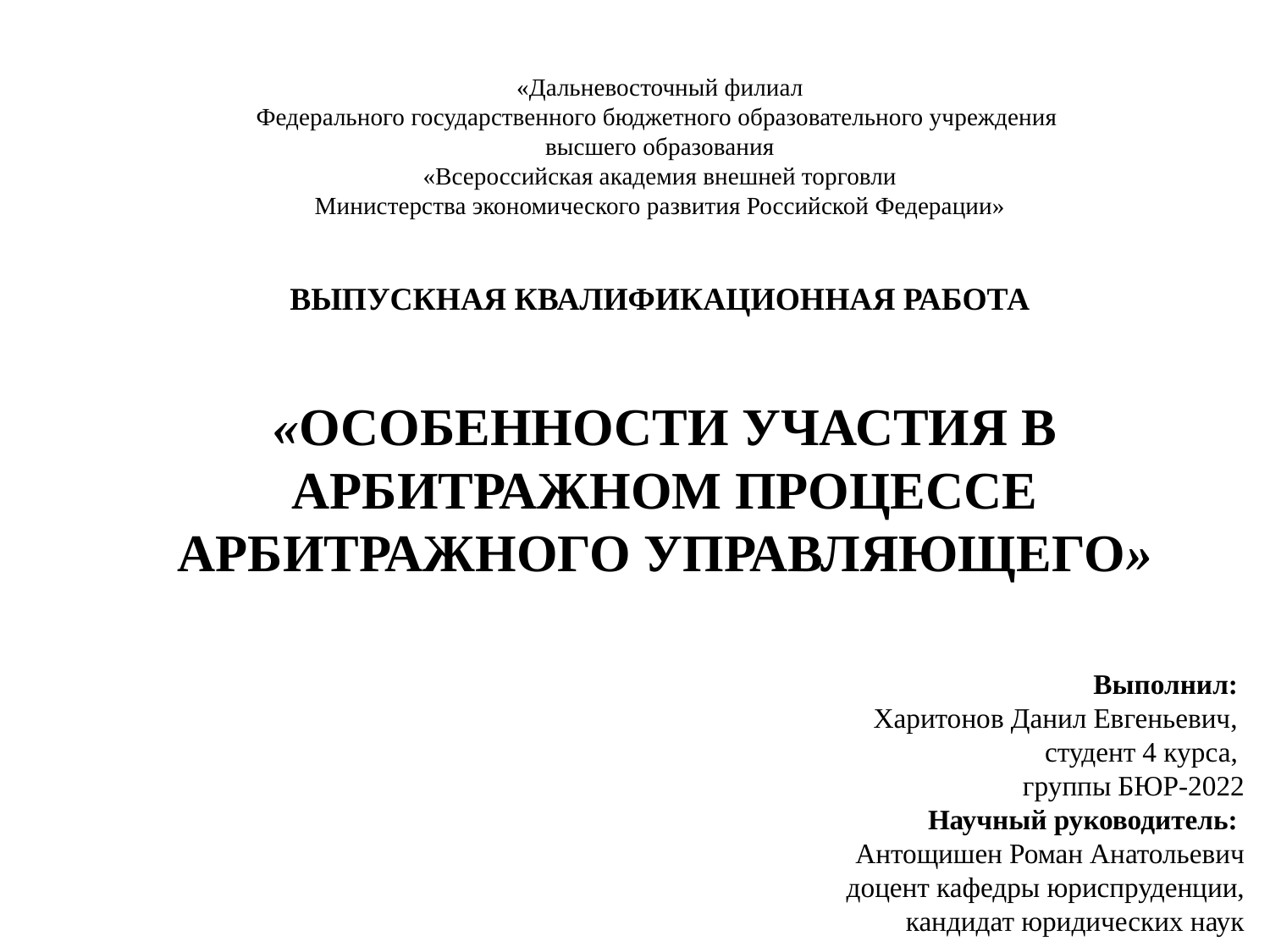

«Дальневосточный филиал
Федерального государственного бюджетного образовательного учреждения
высшего образования
«Всероссийская академия внешней торговли
Министерства экономического развития Российской Федерации»
ВЫПУСКНАЯ КВАЛИФИКАЦИОННАЯ РАБОТА
«ОСОБЕННОСТИ УЧАСТИЯ В АРБИТРАЖНОМ ПРОЦЕССЕ АРБИТРАЖНОГО УПРАВЛЯЮЩЕГО»
Выполнил:
Харитонов Данил Евгеньевич,
студент 4 курса,
группы БЮР-2022
Научный руководитель:
Антощишен Роман Анатольевич
доцент кафедры юриспруденции,
кандидат юридических наук